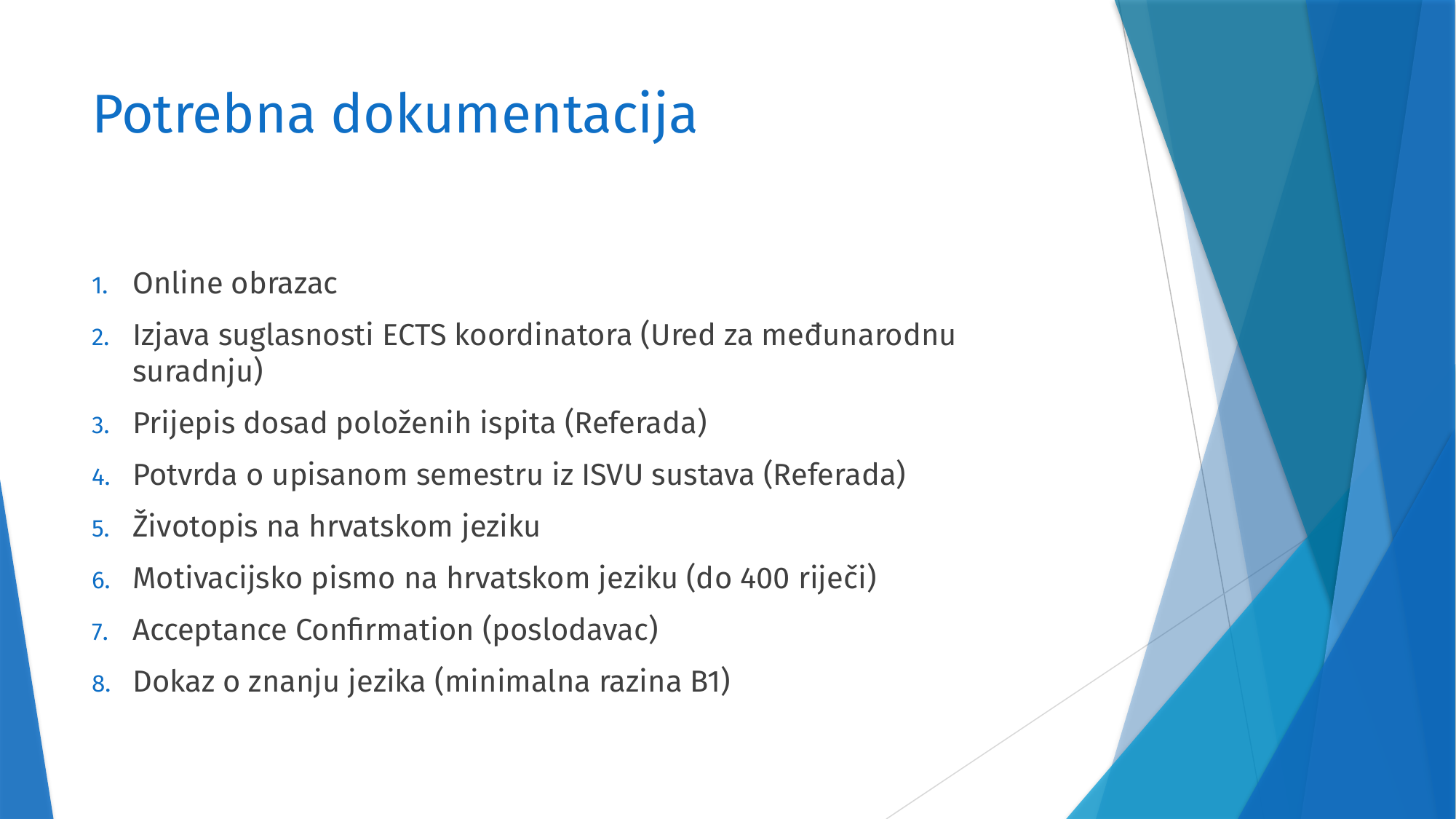

# Potrebna dokumentacija
Online obrazac
Izjava suglasnosti ECTS koordinatora (Ured za međunarodnu suradnju)
Prijepis dosad položenih ispita (Referada)
Potvrda o upisanom semestru iz ISVU sustava (Referada)
Životopis na hrvatskom jeziku
Motivacijsko pismo na hrvatskom jeziku (do 400 riječi)
Acceptance Confirmation (poslodavac)
Dokaz o znanju jezika (minimalna razina B1)